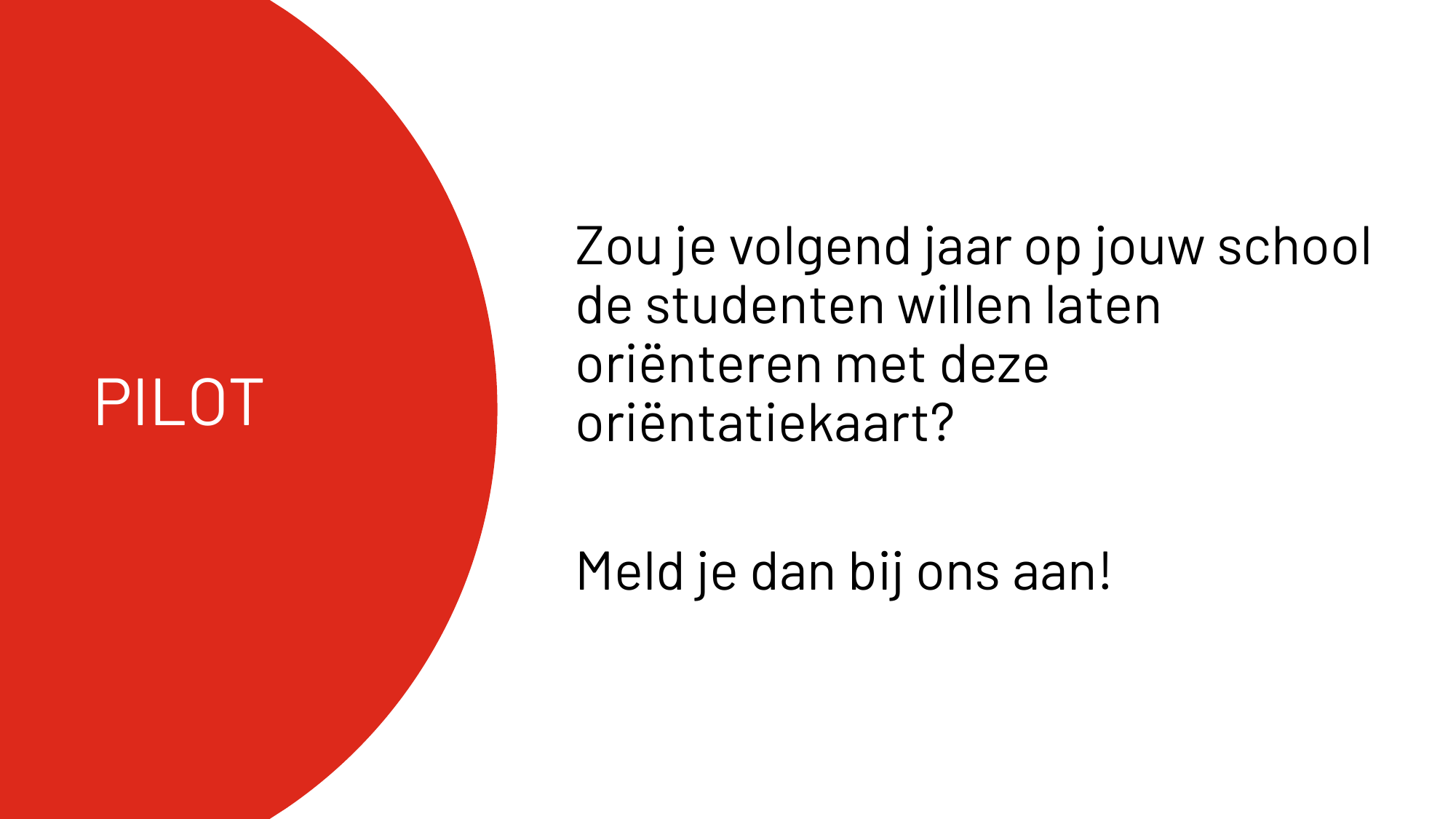

Zou je volgend jaar op jouw school de studenten willen laten oriënteren met deze oriëntatiekaart?

Meld je dan bij ons aan!
# PILOT